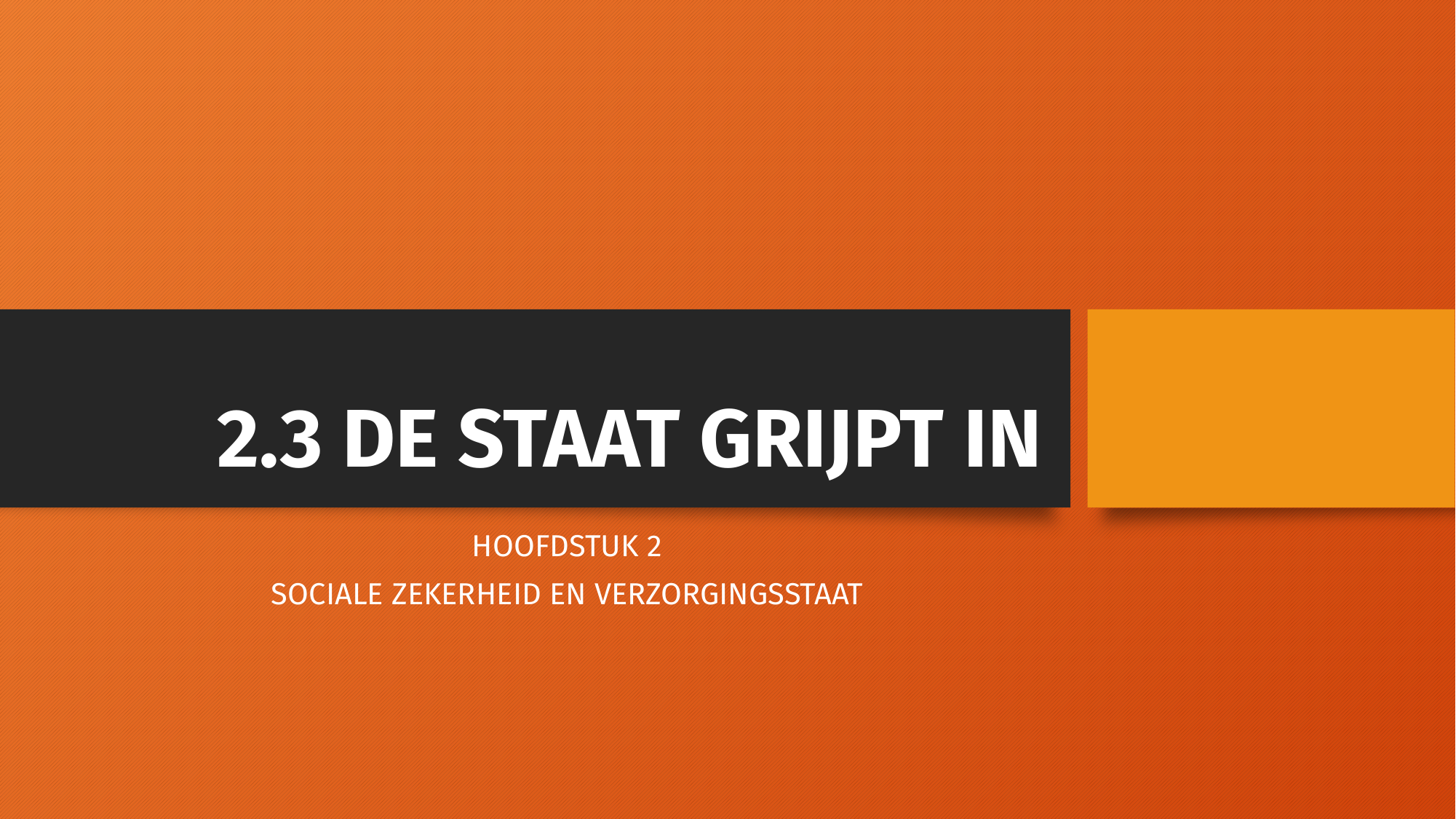

# 2.3 DE STAAT GRIJPT IN
HOOFDSTUK 2
SOCIALE ZEKERHEID EN VERZORGINGSSTAAT